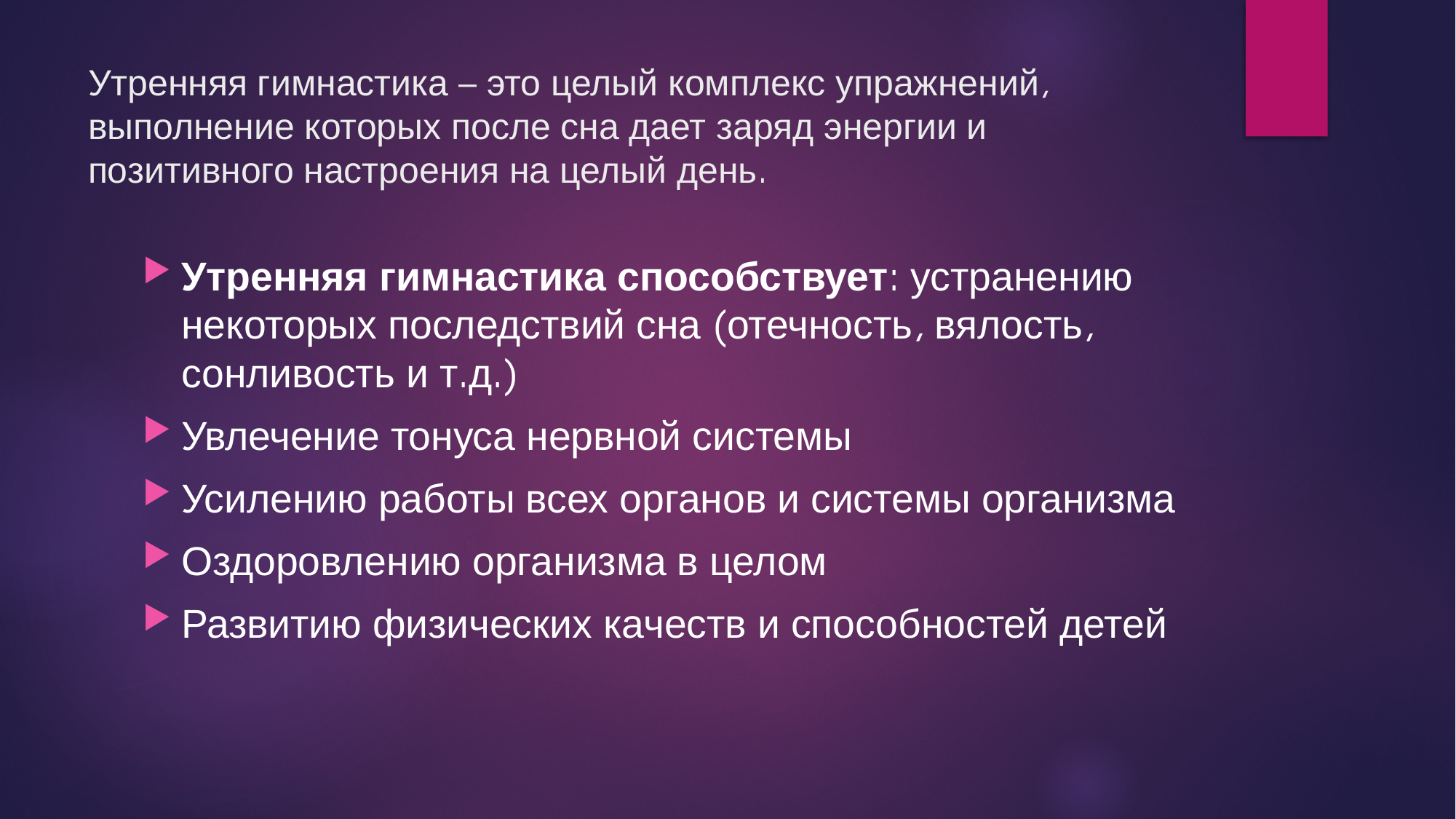

# Утренняя гимнастика – это целый комплекс упражнений, выполнение которых после сна дает заряд энергии и позитивного настроения на целый день.
Утренняя гимнастика способствует: устранению некоторых последствий сна (отечность, вялость, сонливость и т.д.)
Увлечение тонуса нервной системы
Усилению работы всех органов и системы организма
Оздоровлению организма в целом
Развитию физических качеств и способностей детей